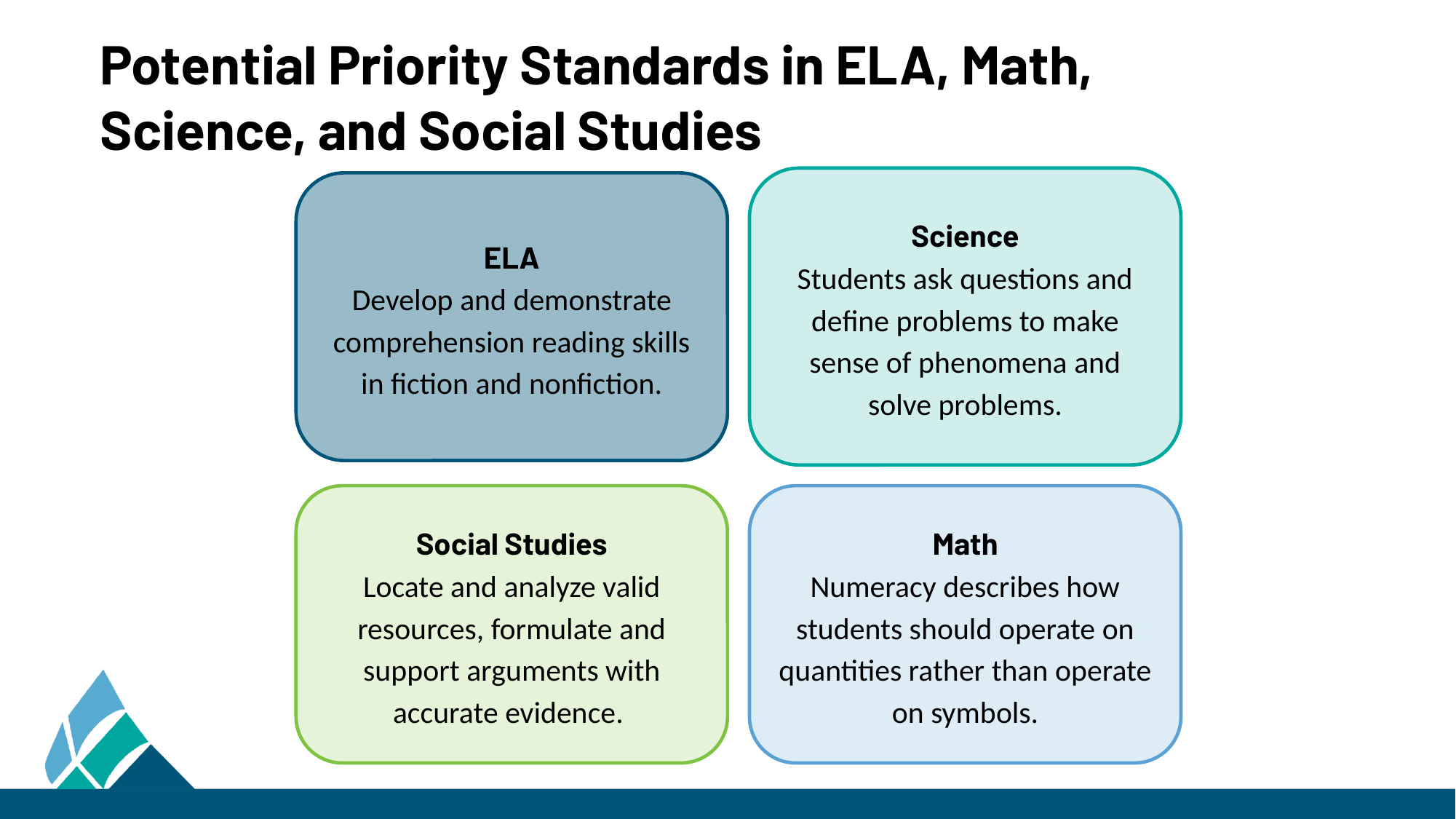

# Potential Priority Standards in ELA, Math, Science, and Social Studies
Science
Students ask questions and define problems to make sense of phenomena and solve problems.
ELA
Develop and demonstrate comprehension reading skills in fiction and nonfiction.
Social Studies
Locate and analyze valid resources, formulate and support arguments with accurate evidence.
Math
Numeracy describes how students should operate on quantities rather than operate on symbols.